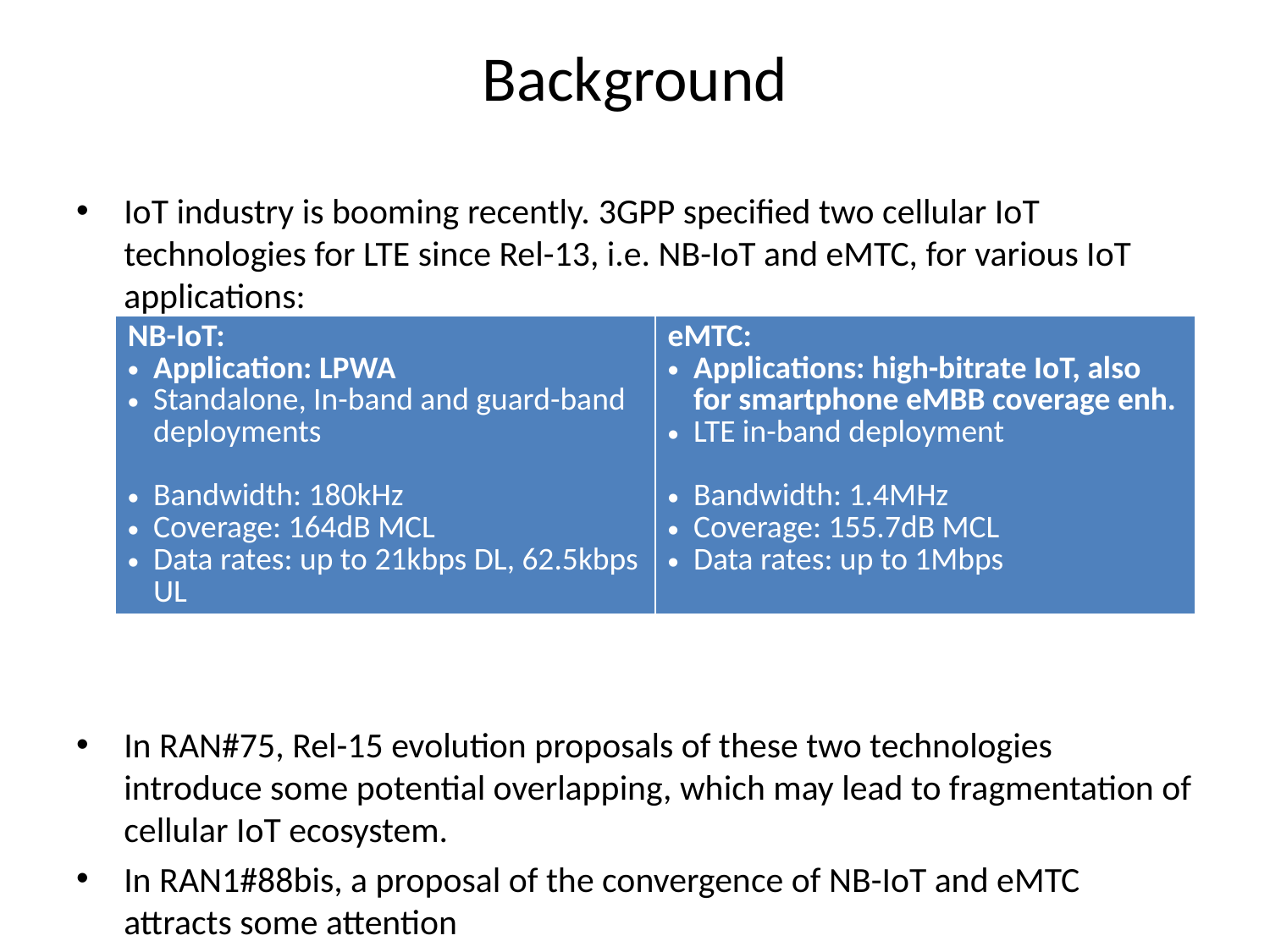

# Background
IoT industry is booming recently. 3GPP specified two cellular IoT technologies for LTE since Rel-13, i.e. NB-IoT and eMTC, for various IoT applications:

In RAN#75, Rel-15 evolution proposals of these two technologies introduce some potential overlapping, which may lead to fragmentation of cellular IoT ecosystem.
In RAN1#88bis, a proposal of the convergence of NB-IoT and eMTC attracts some attention
| NB-IoT: Application: LPWA Standalone, In-band and guard-band deployments Bandwidth: 180kHz Coverage: 164dB MCL Data rates: up to 21kbps DL, 62.5kbps UL | eMTC: Applications: high-bitrate IoT, also for smartphone eMBB coverage enh. LTE in-band deployment Bandwidth: 1.4MHz Coverage: 155.7dB MCL Data rates: up to 1Mbps |
| --- | --- |